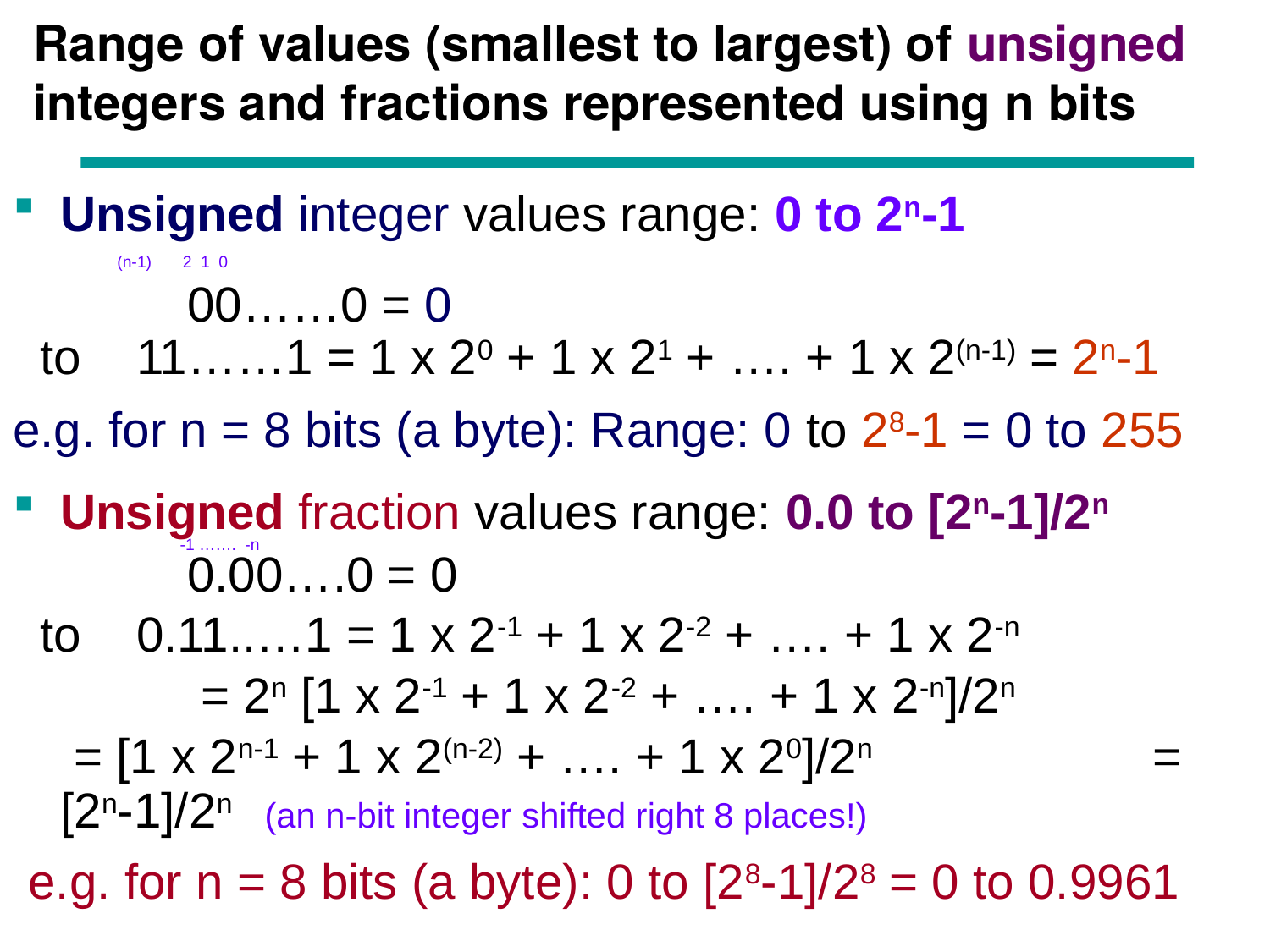

# Range of values (smallest to largest) of unsigned integers and fractions represented using n bits
Unsigned integer values range: 0 to 2n-1

		00……0 = 0
  to    11……1 = 1 x 20 + 1 x 21 + …. + 1 x 2(n-1) = 2n-1

e.g. for n = 8 bits (a byte): Range: 0 to 28-1 = 0 to 255

Unsigned fraction values range: 0.0 to [2n-1]/2n
		0.00….0 = 0
  to    0.11..…1 = 1 x 2-1 + 1 x 2-2 + …. + 1 x 2-n	       	             = 2n [1 x 2-1 + 1 x 2-2 + …. + 1 x 2-n]/2n 		     = [1 x 2n-1 + 1 x 2(n-2) + …. + 1 x 20]/2n 	             = [2n-1]/2n    (an n-bit integer shifted right 8 places!)
 e.g. for n = 8 bits (a byte): 0 to [28-1]/28 = 0 to 0.9961
(n-1)       2  1  0
 -1 …….  -n
Chapter 1            45